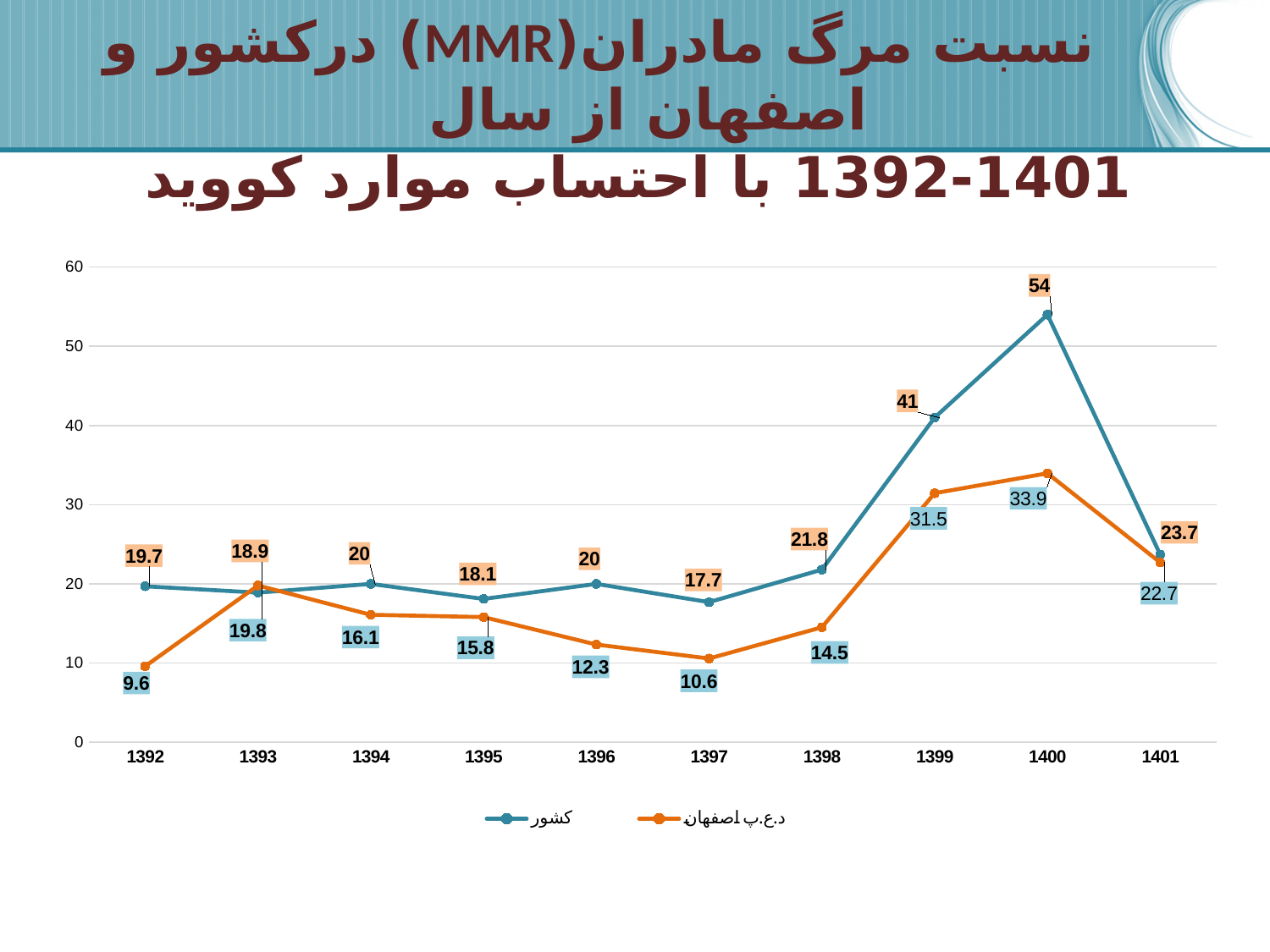

# نسبت مرگ مادران(MMR) درکشور و اصفهان از سال 1401-1392 با احتساب موارد کووید

### Chart

| Category | کشور | د.ع.پ اصفهان |
|---|---|---|
| 1392 | 19.7 | 9.6 |
| 1393 | 18.9 | 19.8 |
| 1394 | 20.0 | 16.1 |
| 1395 | 18.1 | 15.81 |
| 1396 | 20.0 | 12.34 |
| 1397 | 17.7 | 10.58 |
| 1398 | 21.8 | 14.52 |
| 1399 | 41.0 | 31.45 |
| 1400 | 54.0 | 33.97 |
| 1401 | 23.7 | 22.7 |